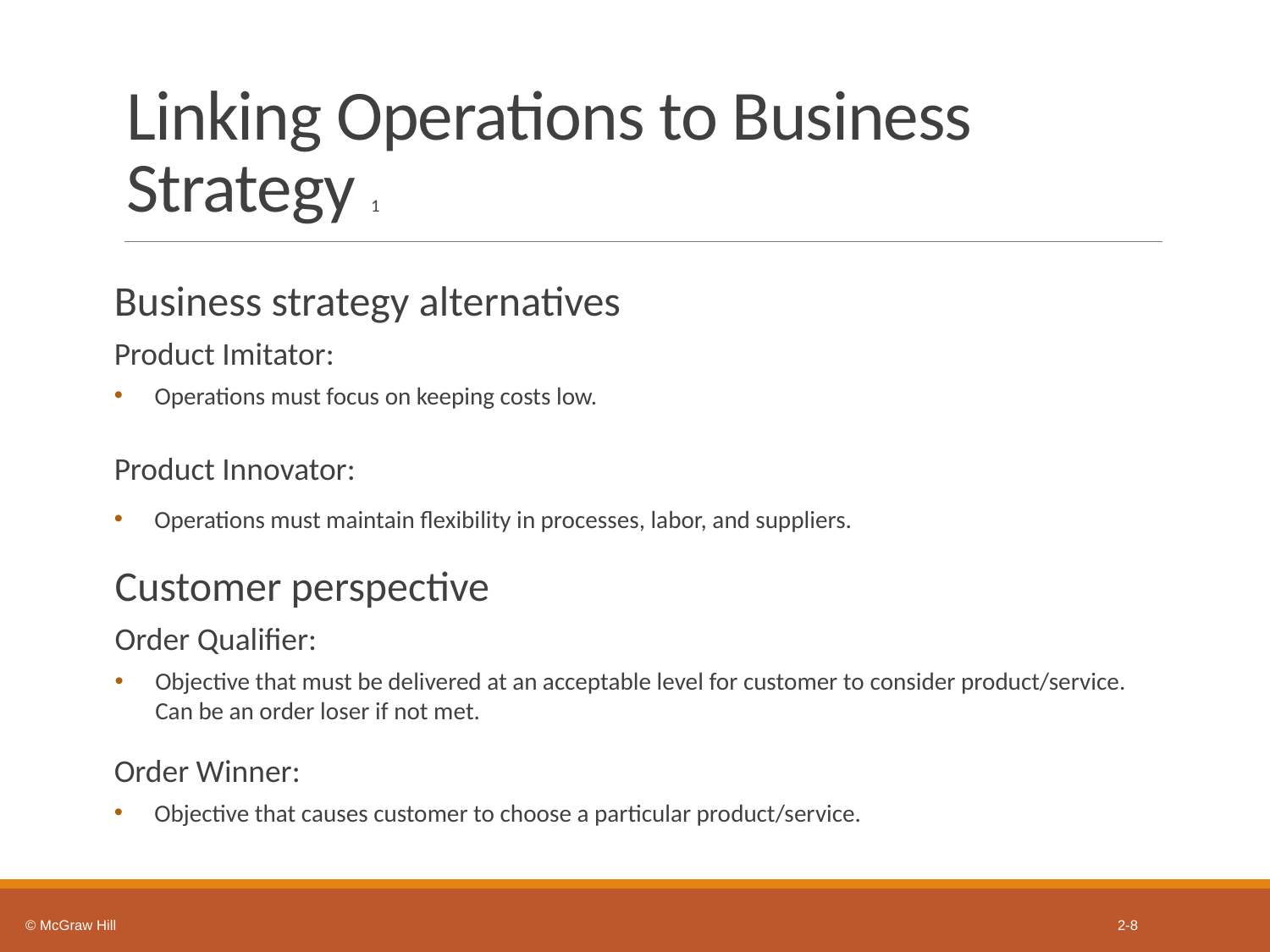

# Linking Operations to Business Strategy 1
Business strategy alternatives
Product Imitator:
Operations must focus on keeping costs low.
Product Innovator:
Operations must maintain flexibility in processes, labor, and suppliers.
Customer perspective
Order Qualifier:
Objective that must be delivered at an acceptable level for customer to consider product/service. Can be an order loser if not met.
Order Winner:
Objective that causes customer to choose a particular product/service.